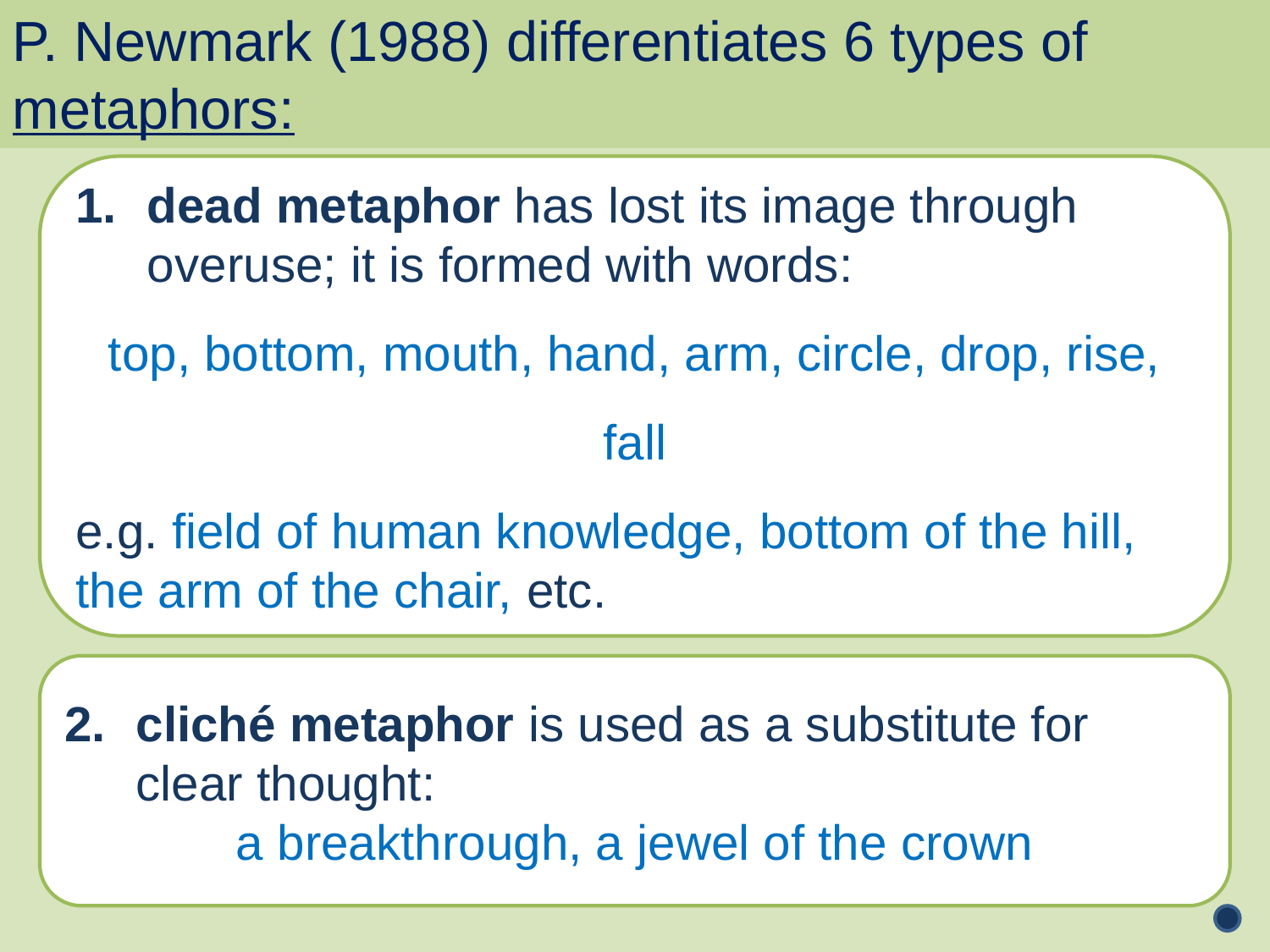

P. Newmark (1988) differentiates 6 types of metaphors:
dead metaphor has lost its image through overuse; it is formed with words:
top, bottom, mouth, hand, arm, circle, drop, rise, fall
e.g. field of human knowledge, bottom of the hill,
the arm of the chair, etc.
cliché metaphor is used as a substitute for clear thought:
a breakthrough, a jewel of the crown